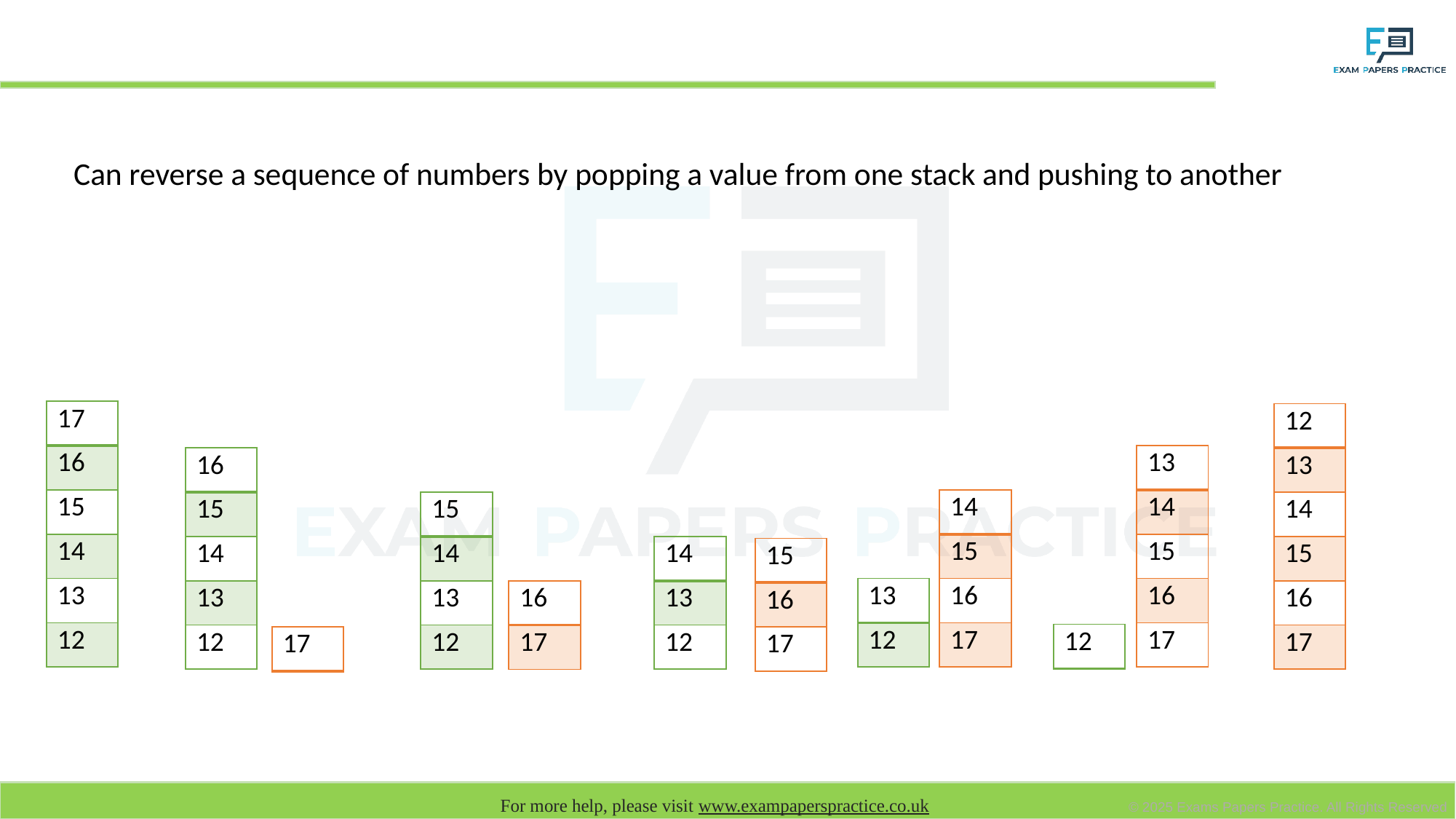

# Uses of stacks
Can reverse a sequence of numbers by popping a value from one stack and pushing to another

| 17 |
| --- |
| 16 |
| 15 |
| 14 |
| 13 |
| 12 |
| 12 |
| --- |
| 13 |
| 14 |
| 15 |
| 16 |
| 17 |
| 13 |
| --- |
| 14 |
| 15 |
| 16 |
| 17 |
| 16 |
| --- |
| 15 |
| 14 |
| 13 |
| 12 |
| 14 |
| --- |
| 15 |
| 16 |
| 17 |
| 15 |
| --- |
| 14 |
| 13 |
| 12 |
| 14 |
| --- |
| 13 |
| 12 |
| 15 |
| --- |
| 16 |
| 17 |
| 13 |
| --- |
| 12 |
| 16 |
| --- |
| 17 |
| 12 |
| --- |
| 17 |
| --- |